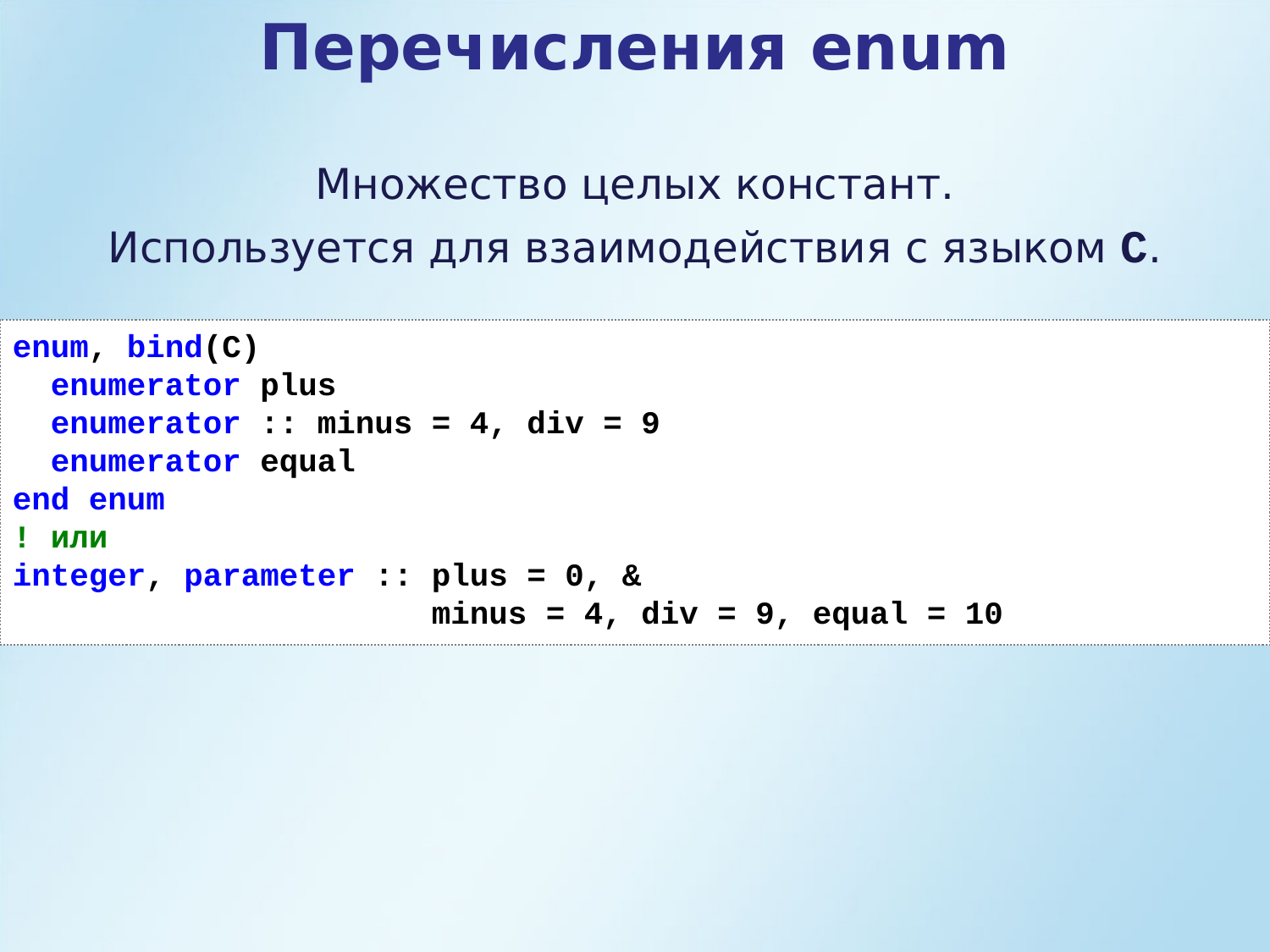

Перечисления enum
Множество целых констант.
Используется для взаимодействия с языком С.
enum, bind(C)
  enumerator plus
  enumerator :: minus = 4, div = 9
  enumerator equal
end enum
! или
integer, parameter :: plus = 0, &
                      minus = 4, div = 9, equal = 10